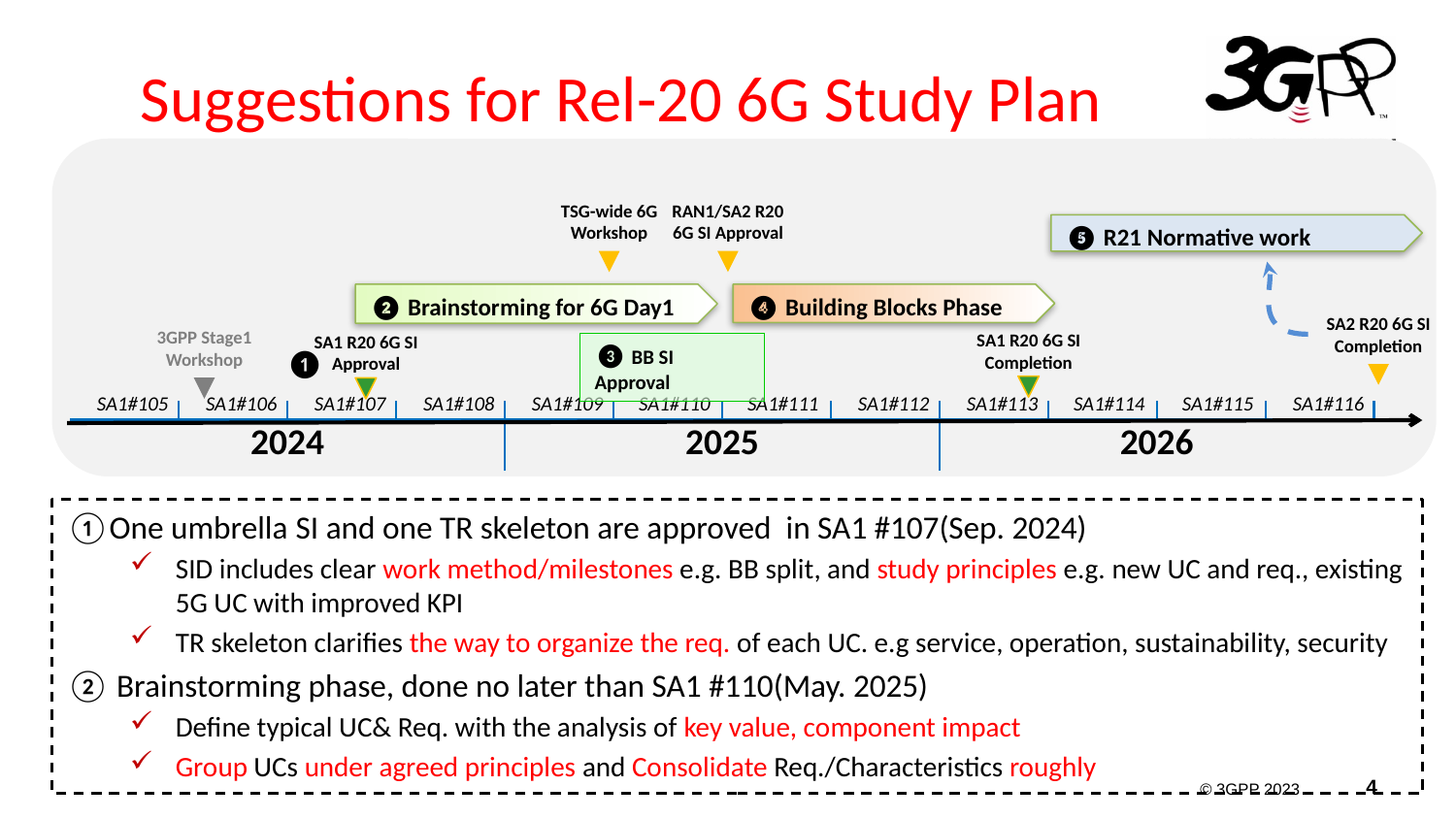

# Suggestions for Rel-20 6G Study Plan

TSG-wide 6G Workshop

RAN1/SA2 R20 6G SI Approval

❺ R21 Normative work
❷ Brainstorming for 6G Day1
❹ Building Blocks Phase
SA2 R20 6G SI Completion

3GPP Stage1 Workshop

SA1 R20 6G SI Completion

SA1 R20 6G SI Approval

❸ BB SI Approval
❶
| SA1#105 | SA1#106 | SA1#107 | SA1#108 | SA1#109 | SA1#110 | SA1#111 | SA1#112 | SA1#113 | SA1#114 | SA1#115 | SA1#116 |
| --- | --- | --- | --- | --- | --- | --- | --- | --- | --- | --- | --- |
|  |  |  |  |  |  |  |  |  |  |  |  |
| --- | --- | --- | --- | --- | --- | --- | --- | --- | --- | --- | --- |
| 2024 |  |  |  | 2025 |  |  |  | 2026 |  |  |  |
①One umbrella SI and one TR skeleton are approved  in SA1 #107(Sep. 2024)
SID includes clear work method/milestones e.g. BB split, and study principles e.g. new UC and req., existing 5G UC with improved KPI
TR skeleton clarifies the way to organize the req. of each UC. e.g service, operation, sustainability, security
② Brainstorming phase, done no later than SA1 #110(May. 2025)
Define typical UC& Req. with the analysis of key value, component impact
Group UCs under agreed principles and Consolidate Req./Characteristics roughly